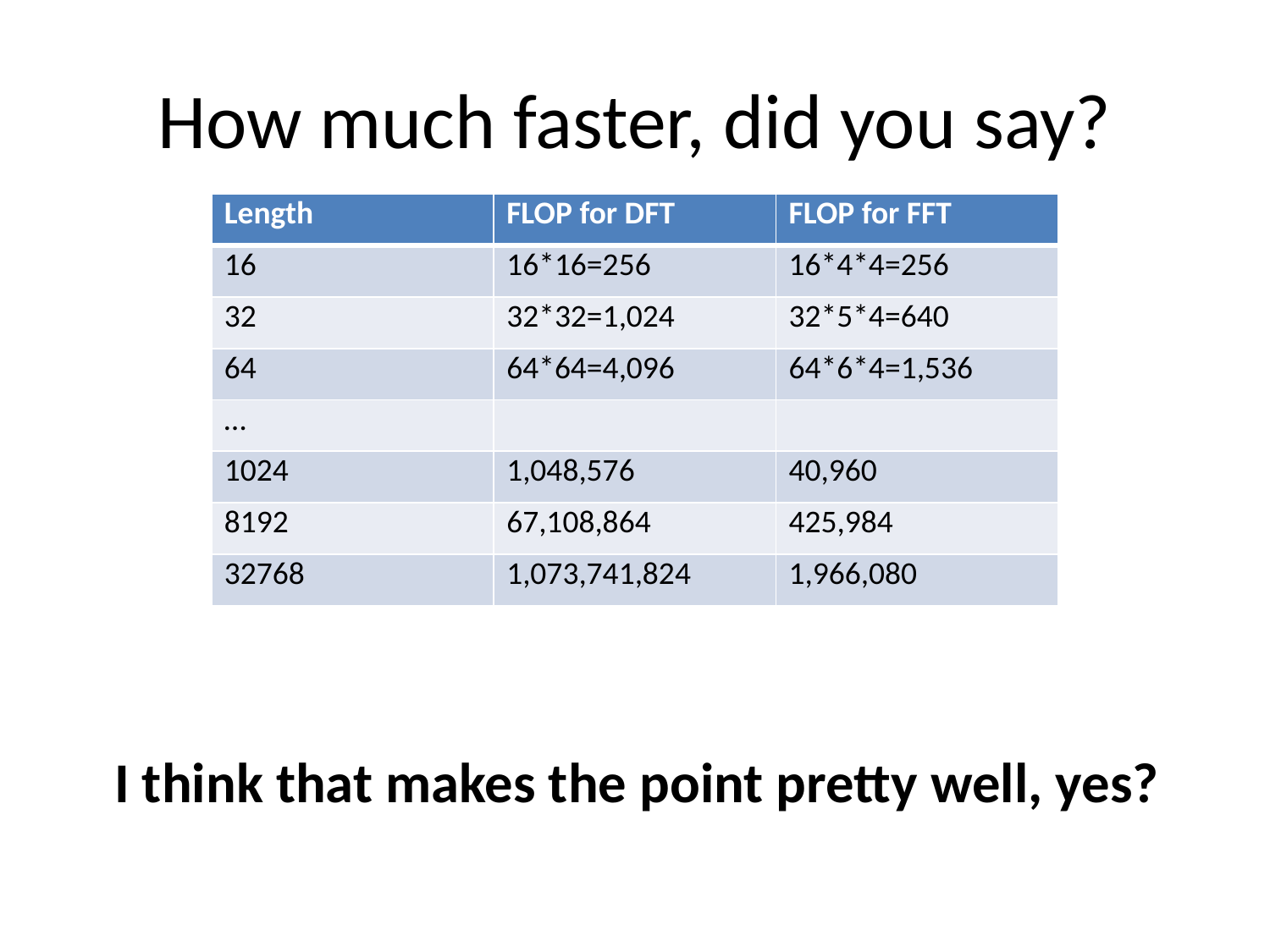

# How much faster, did you say?
| Length | FLOP for DFT | FLOP for FFT |
| --- | --- | --- |
| 16 | 16\*16=256 | 16\*4\*4=256 |
| 32 | 32\*32=1,024 | 32\*5\*4=640 |
| 64 | 64\*64=4,096 | 64\*6\*4=1,536 |
| … |  |  |
| 1024 | 1,048,576 | 40,960 |
| 8192 | 67,108,864 | 425,984 |
| 32768 | 1,073,741,824 | 1,966,080 |
I think that makes the point pretty well, yes?